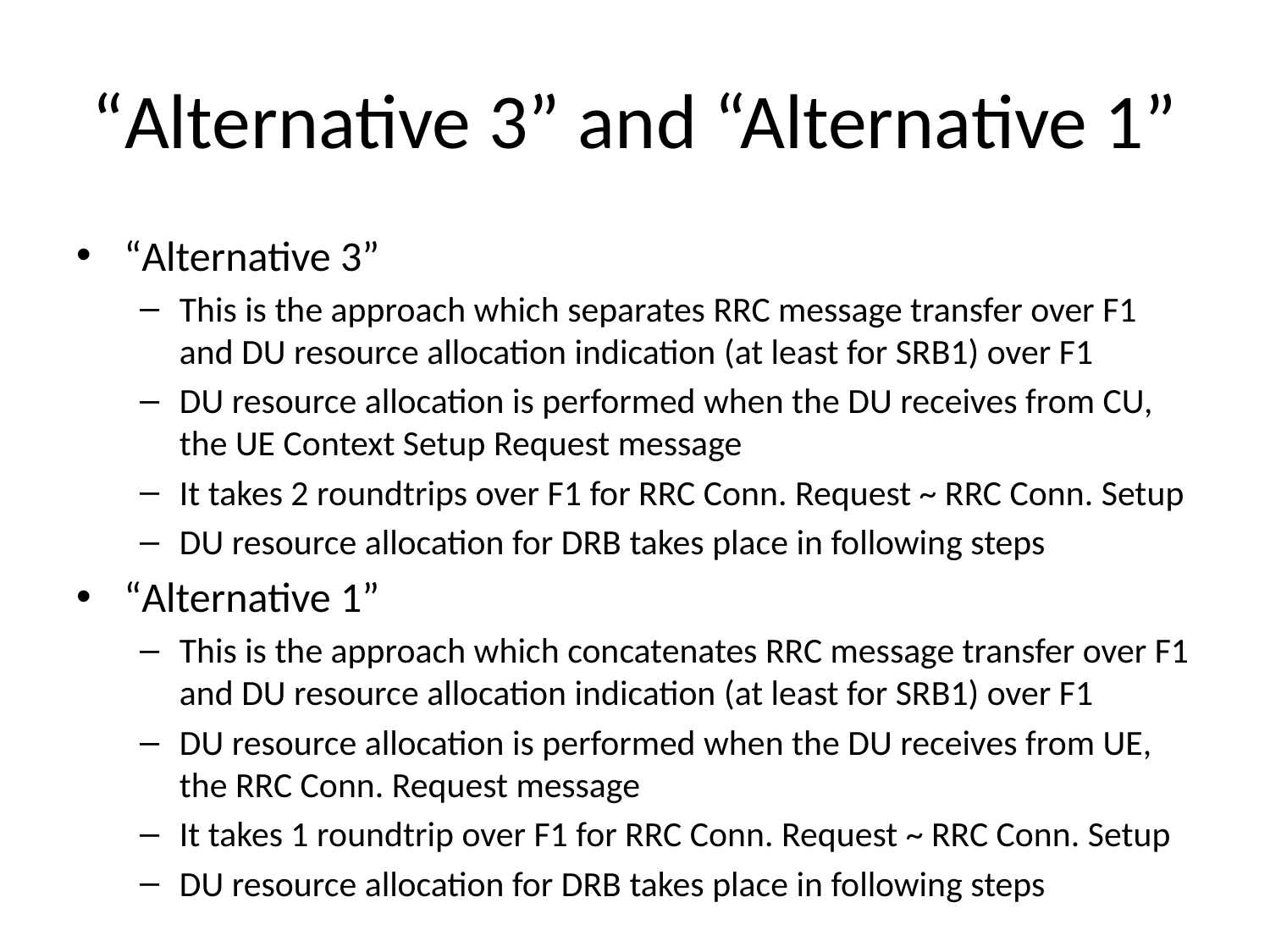

# “Alternative 3” and “Alternative 1”
“Alternative 3”
This is the approach which separates RRC message transfer over F1 and DU resource allocation indication (at least for SRB1) over F1
DU resource allocation is performed when the DU receives from CU, the UE Context Setup Request message
It takes 2 roundtrips over F1 for RRC Conn. Request ~ RRC Conn. Setup
DU resource allocation for DRB takes place in following steps
“Alternative 1”
This is the approach which concatenates RRC message transfer over F1 and DU resource allocation indication (at least for SRB1) over F1
DU resource allocation is performed when the DU receives from UE, the RRC Conn. Request message
It takes 1 roundtrip over F1 for RRC Conn. Request ~ RRC Conn. Setup
DU resource allocation for DRB takes place in following steps